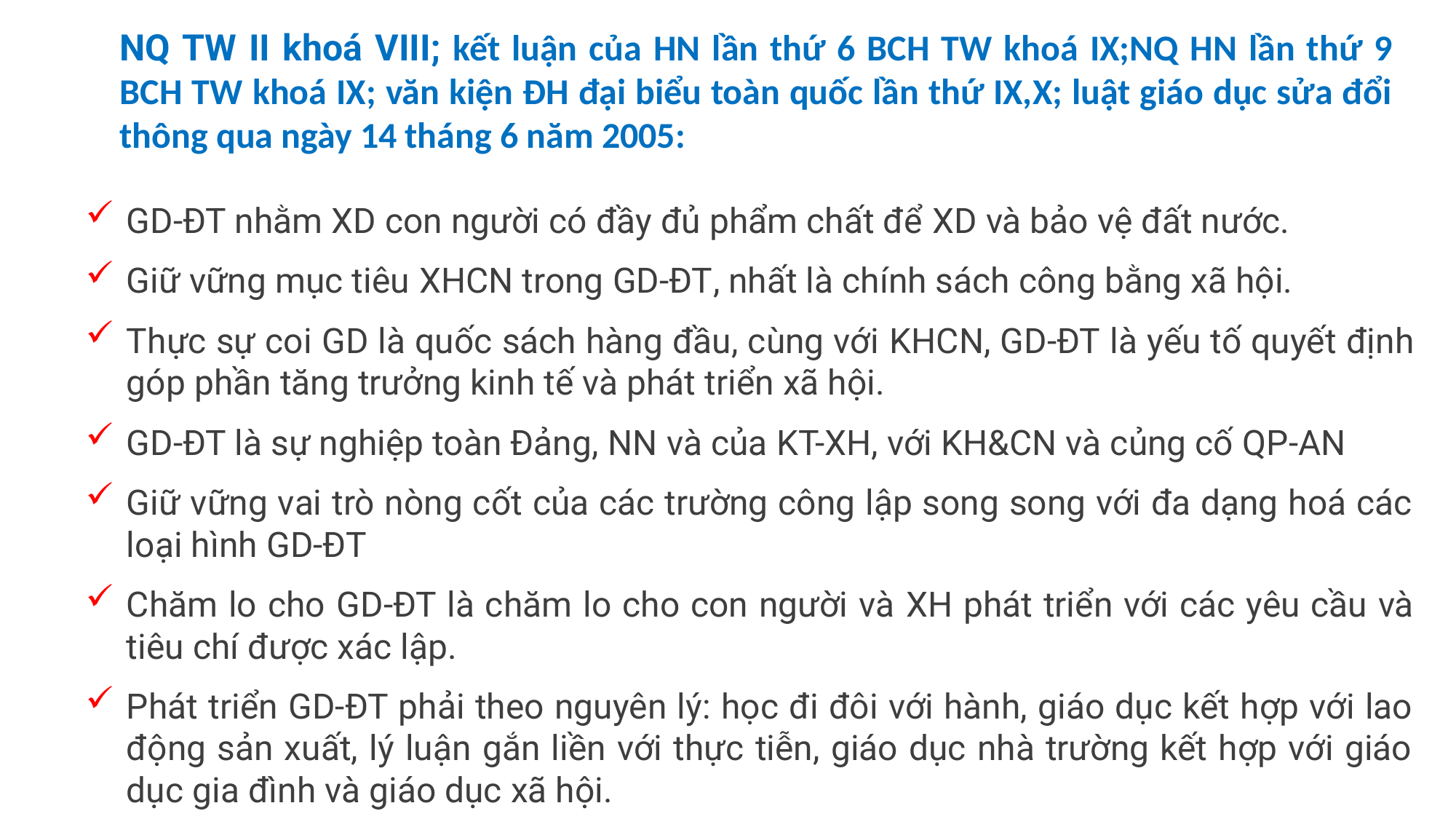

NQ TW II khoá VIII; kết luận của HN lần thứ 6 BCH TW khoá IX;NQ HN lần thứ 9 BCH TW khoá IX; văn kiện ĐH đại biểu toàn quốc lần thứ IX,X; luật giáo dục sửa đổi thông qua ngày 14 tháng 6 năm 2005:
GD-ĐT nhằm XD con người có đầy đủ phẩm chất để XD và bảo vệ đất nước.
Giữ vững mục tiêu XHCN trong GD-ĐT, nhất là chính sách công bằng xã hội.
Thực sự coi GD là quốc sách hàng đầu, cùng với KHCN, GD-ĐT là yếu tố quyết định góp phần tăng trưởng kinh tế và phát triển xã hội.
GD-ĐT là sự nghiệp toàn Đảng, NN và của KT-XH, với KH&CN và củng cố QP-AN
Giữ vững vai trò nòng cốt của các trường công lập song song với đa dạng hoá các loại hình GD-ĐT
Chăm lo cho GD-ĐT là chăm lo cho con người và XH phát triển với các yêu cầu và tiêu chí được xác lập.
Phát triển GD-ĐT phải theo nguyên lý: học đi đôi với hành, giáo dục kết hợp với lao động sản xuất, lý luận gắn liền với thực tiễn, giáo dục nhà trường kết hợp với giáo dục gia đình và giáo dục xã hội.